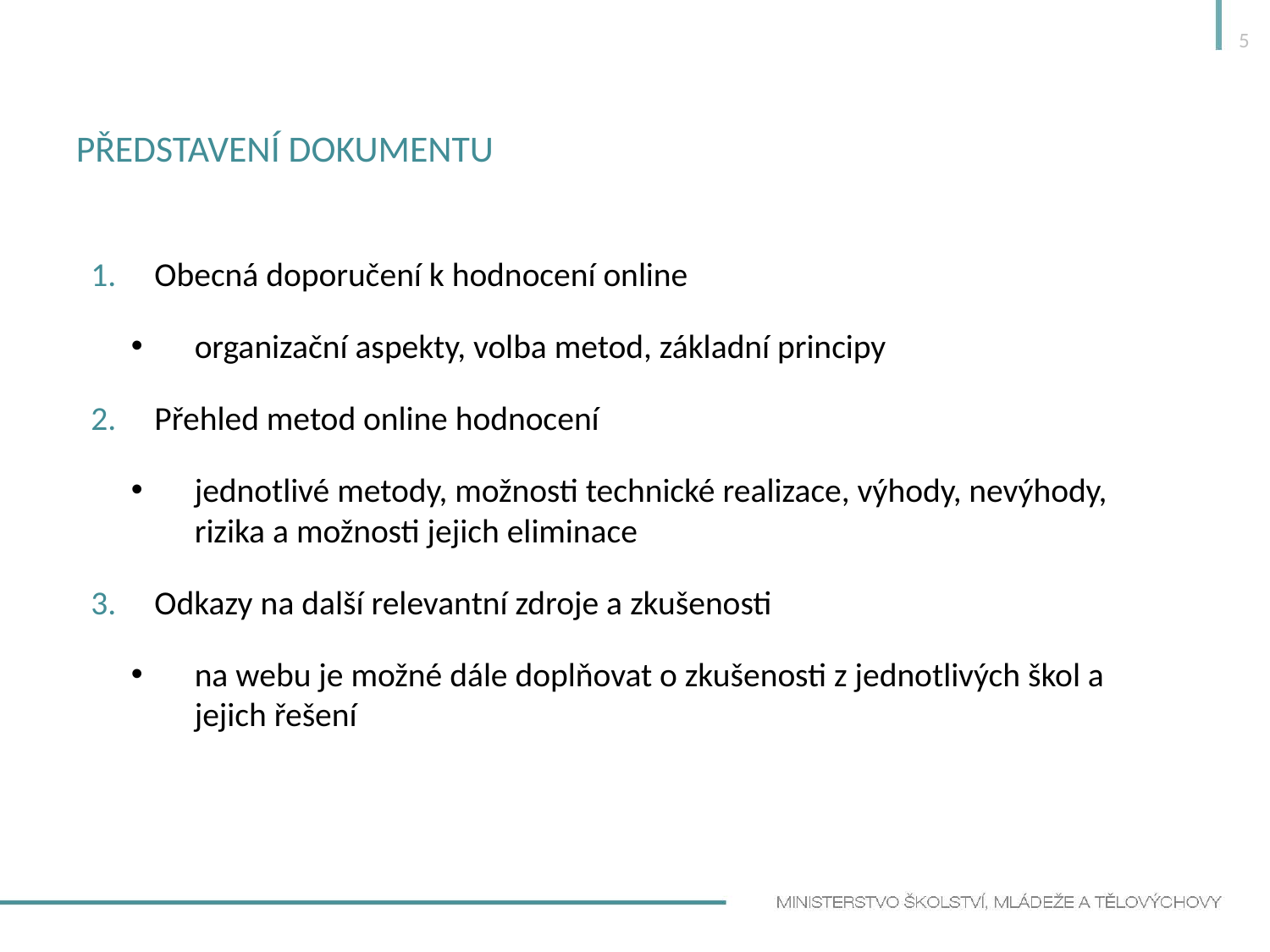

5
# Představení dokumentu
Obecná doporučení k hodnocení online
organizační aspekty, volba metod, základní principy
Přehled metod online hodnocení
jednotlivé metody, možnosti technické realizace, výhody, nevýhody, rizika a možnosti jejich eliminace
Odkazy na další relevantní zdroje a zkušenosti
na webu je možné dále doplňovat o zkušenosti z jednotlivých škol a jejich řešení